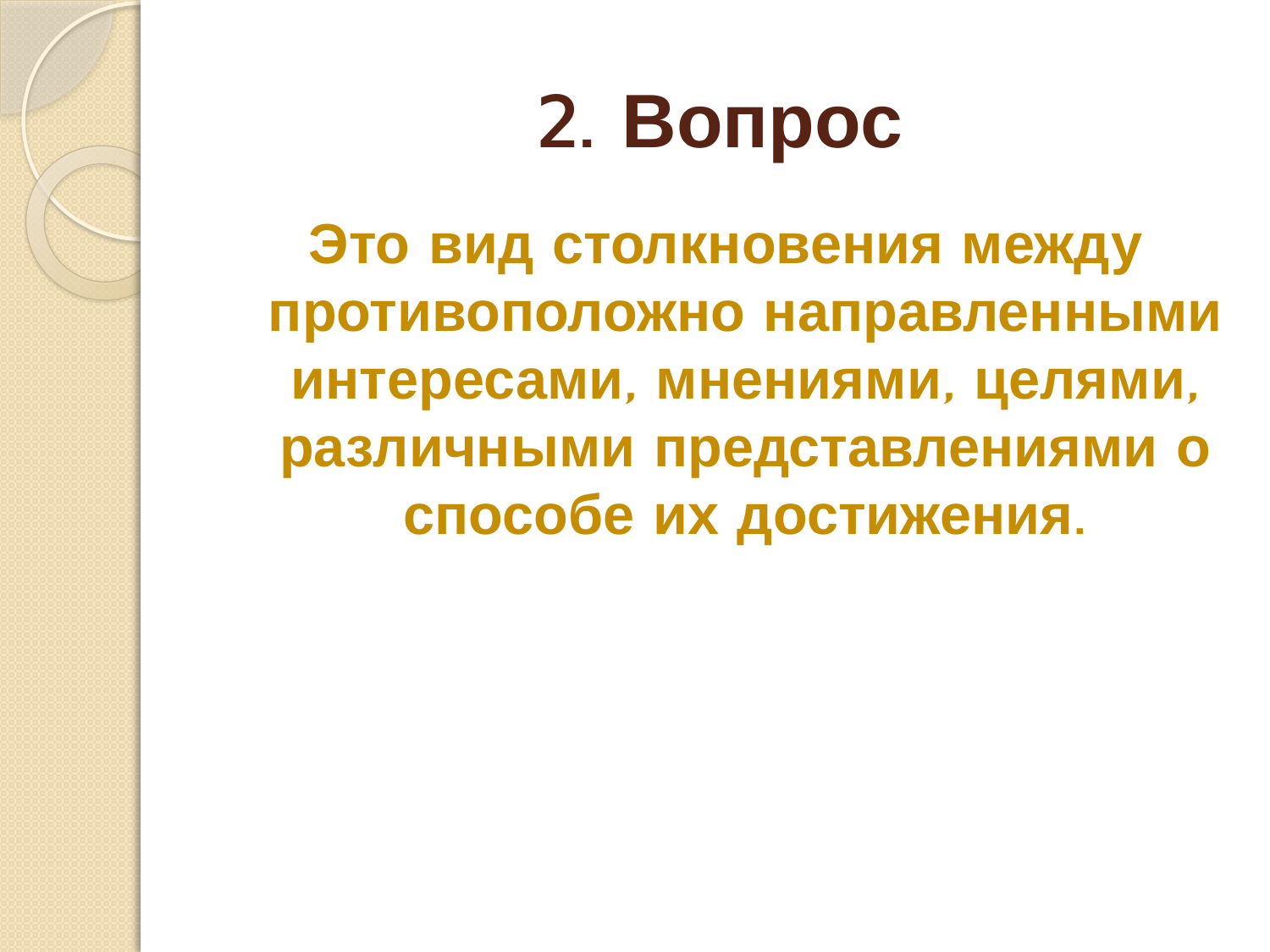

# 2. Вопрос
Это вид столкновения между противоположно направленными интересами, мнениями, целями, различными представлениями о способе их достижения.